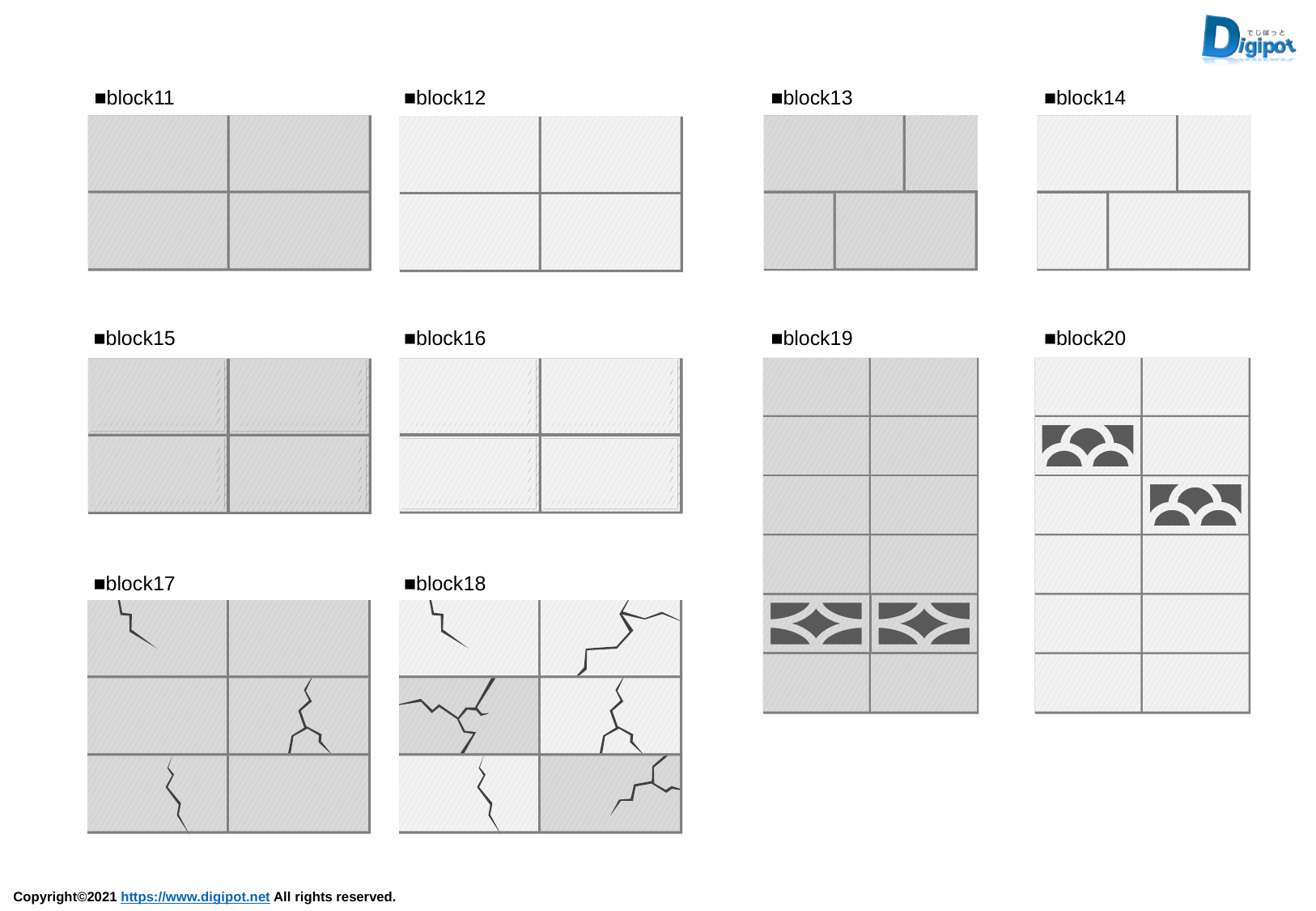

■block11
■block12
■block13
■block14

■block15
■block16
■block19
■block20

■block18
■block17